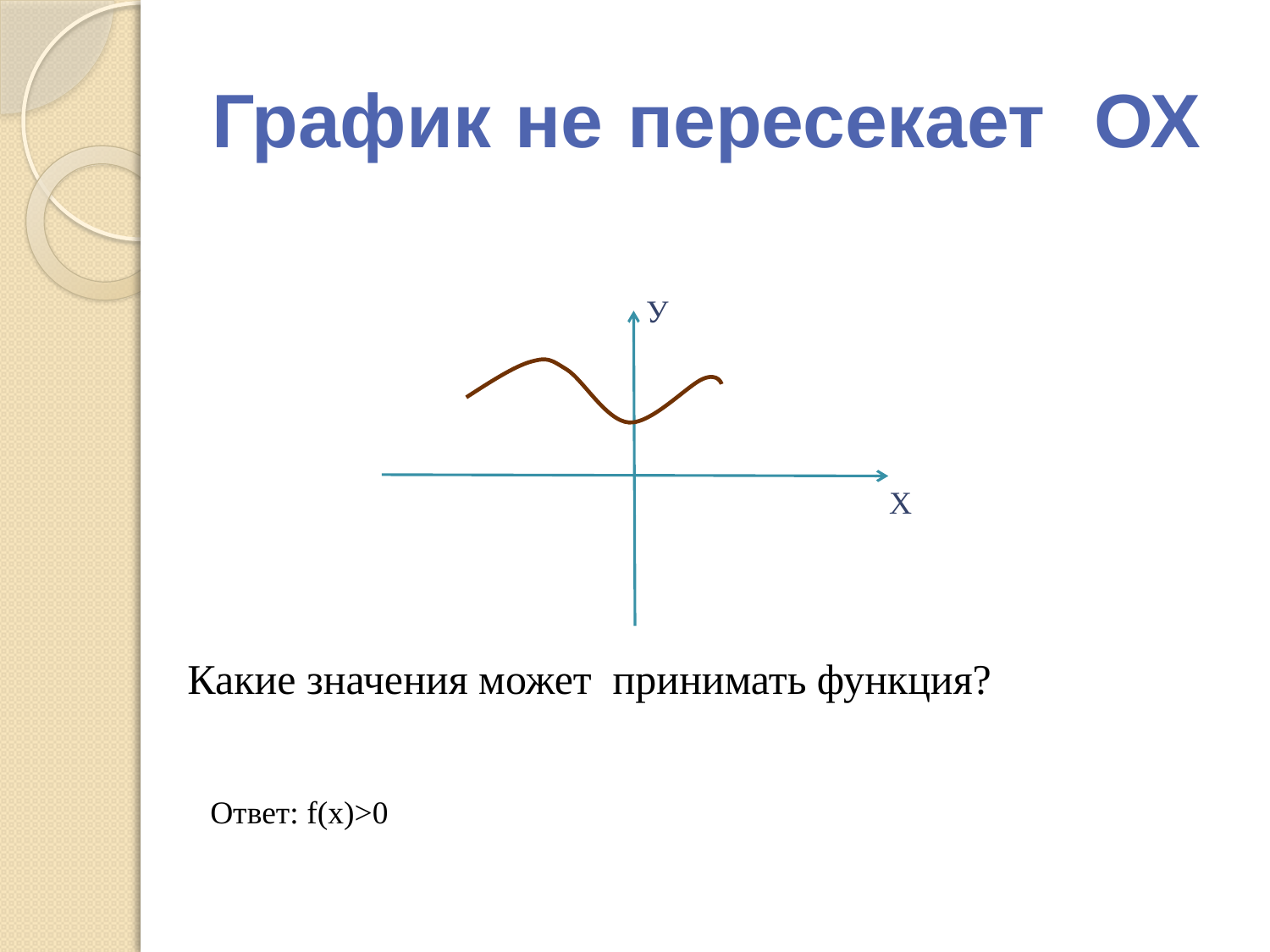

# График не пересекает  ОХ

У

Х
Какие значения может  принимать функция?
Ответ: f(x)>0